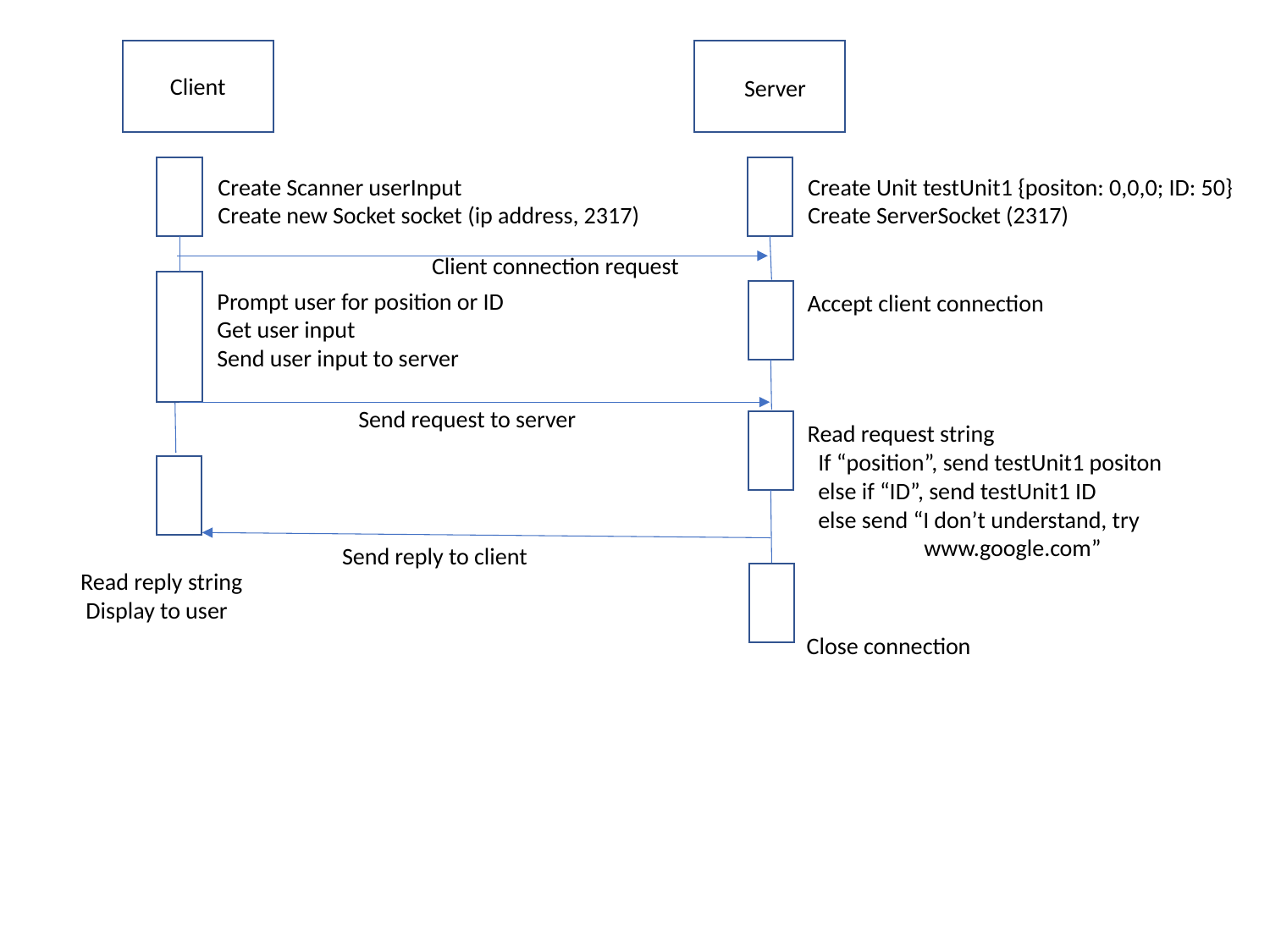

Client
Server

Create Scanner userInput
Create new Socket socket (ip address, 2317)
Create Unit testUnit1 {positon: 0,0,0; ID: 50}
Create ServerSocket (2317)
Client connection request

Prompt user for position or ID
Get user input
Send user input to server

Accept client connection
Send request to server

Read request string
  If “position”, send testUnit1 positon
  else if “ID”, send testUnit1 ID
  else send “I don’t understand, try
                      www.google.com”

Send reply to client

Read reply string
 Display to user

Close connection